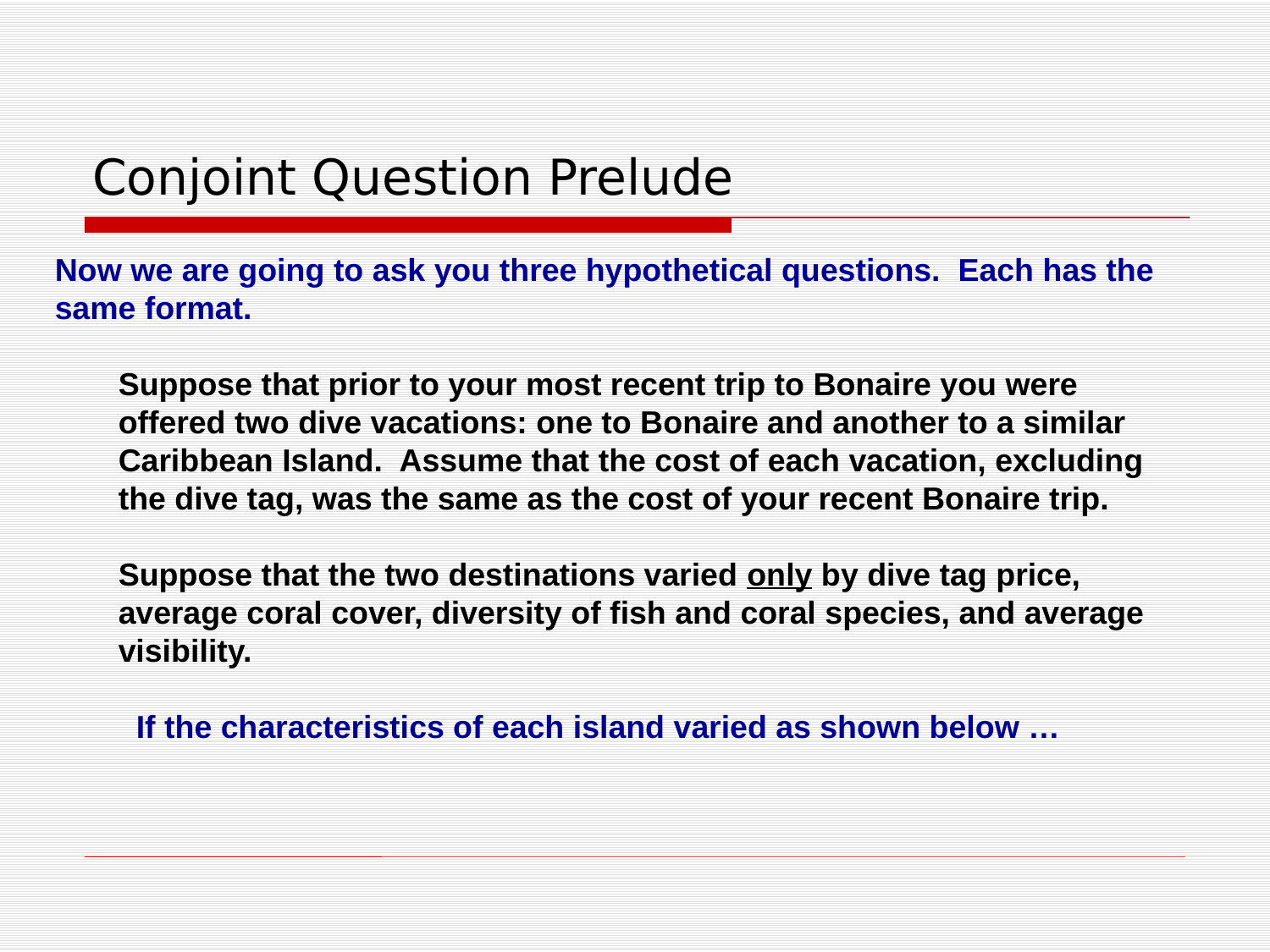

# Conjoint Question Prelude
Now we are going to ask you three hypothetical questions.  Each has the same format.

Suppose that prior to your most recent trip to Bonaire you were offered two dive vacations: one to Bonaire and another to a similar Caribbean Island.  Assume that the cost of each vacation, excluding the dive tag, was the same as the cost of your recent Bonaire trip.

Suppose that the two destinations varied only by dive tag price, average coral cover, diversity of fish and coral species, and average visibility.

  If the characteristics of each island varied as shown below …